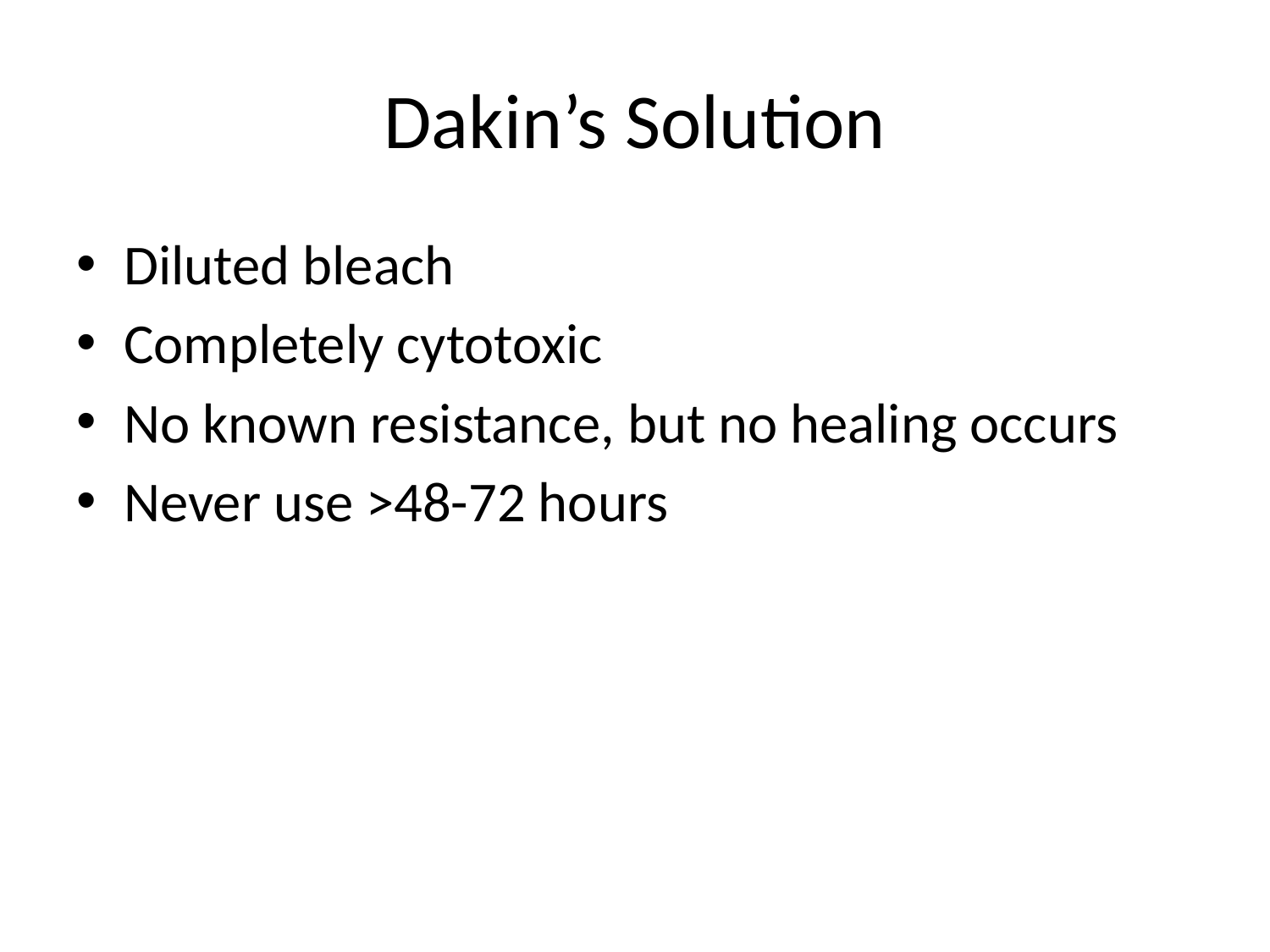

# Dakin’s Solution
Diluted bleach
Completely cytotoxic
No known resistance, but no healing occurs
Never use >48-72 hours